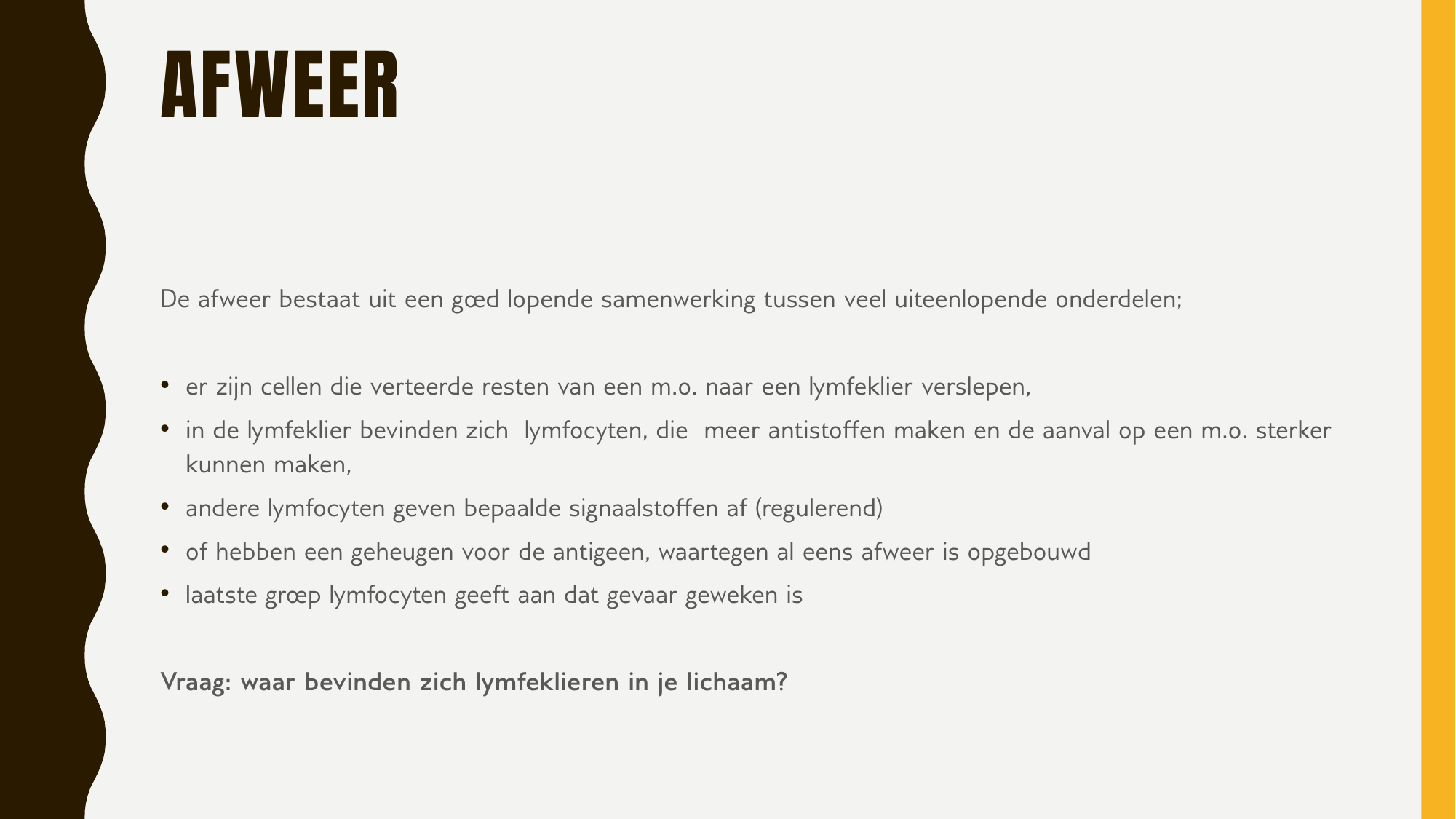

# Afweer
De afweer bestaat uit een goed lopende samenwerking tussen veel uiteenlopende onderdelen;

er zijn cellen die verteerde resten van een m.o. naar een lymfeklier verslepen,
in de lymfeklier bevinden zich  lymfocyten, die  meer antistoffen maken en de aanval op een m.o. sterker kunnen maken,
andere lymfocyten geven bepaalde signaalstoffen af (regulerend)
of hebben een geheugen voor de antigeen, waartegen al eens afweer is opgebouwd
laatste groep lymfocyten geeft aan dat gevaar geweken is

Vraag: waar bevinden zich lymfeklieren in je lichaam?